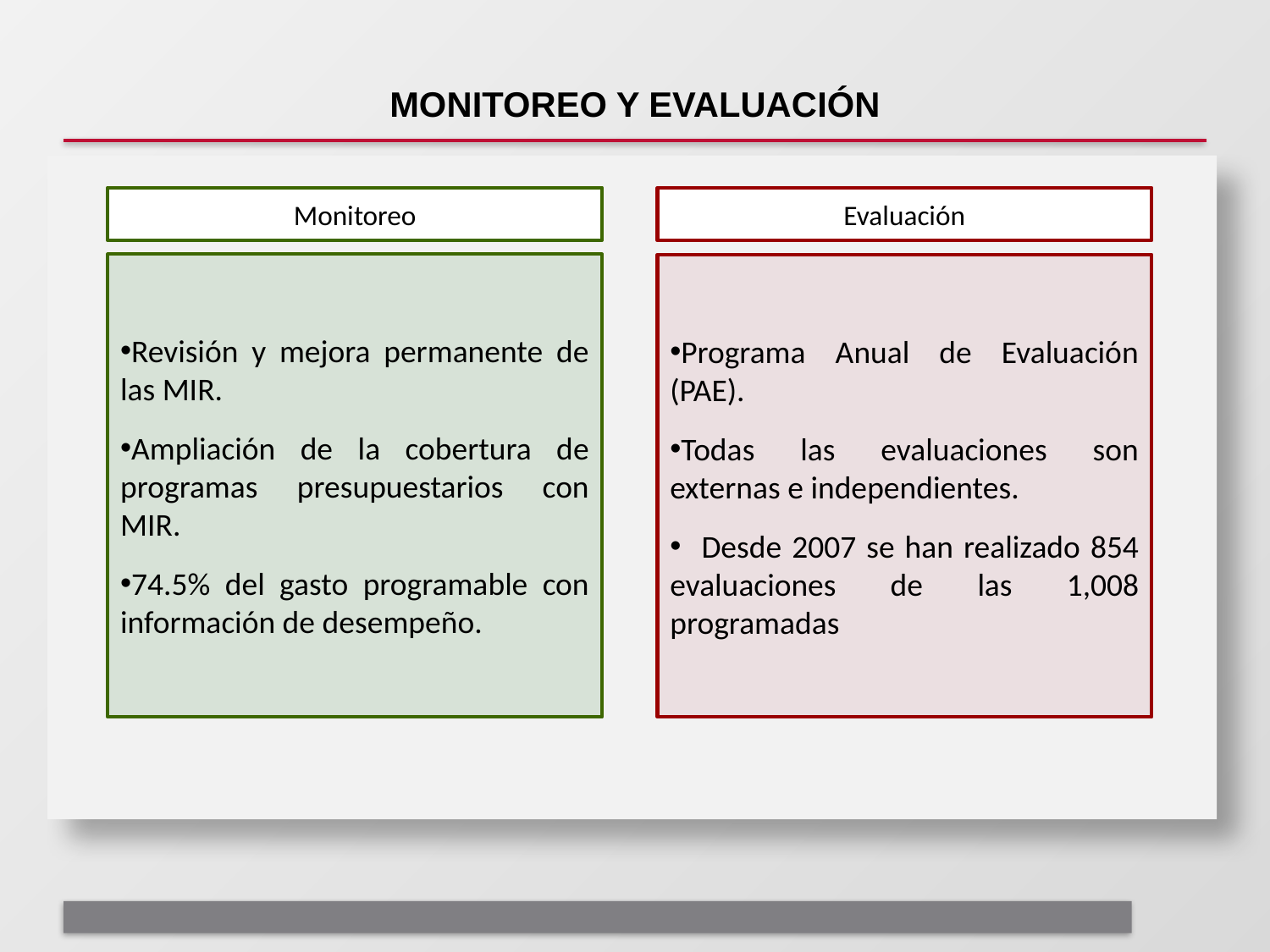

MONITOREO Y EVALUACIÓN

Monitoreo
Evaluación
Revisión y mejora permanente de las MIR.
Ampliación de la cobertura de programas presupuestarios con MIR.
74.5% del gasto programable con información de desempeño.
Programa Anual de Evaluación (PAE).
Todas las evaluaciones son externas e independientes.
  Desde 2007 se han realizado 854 evaluaciones de las 1,008 programadas